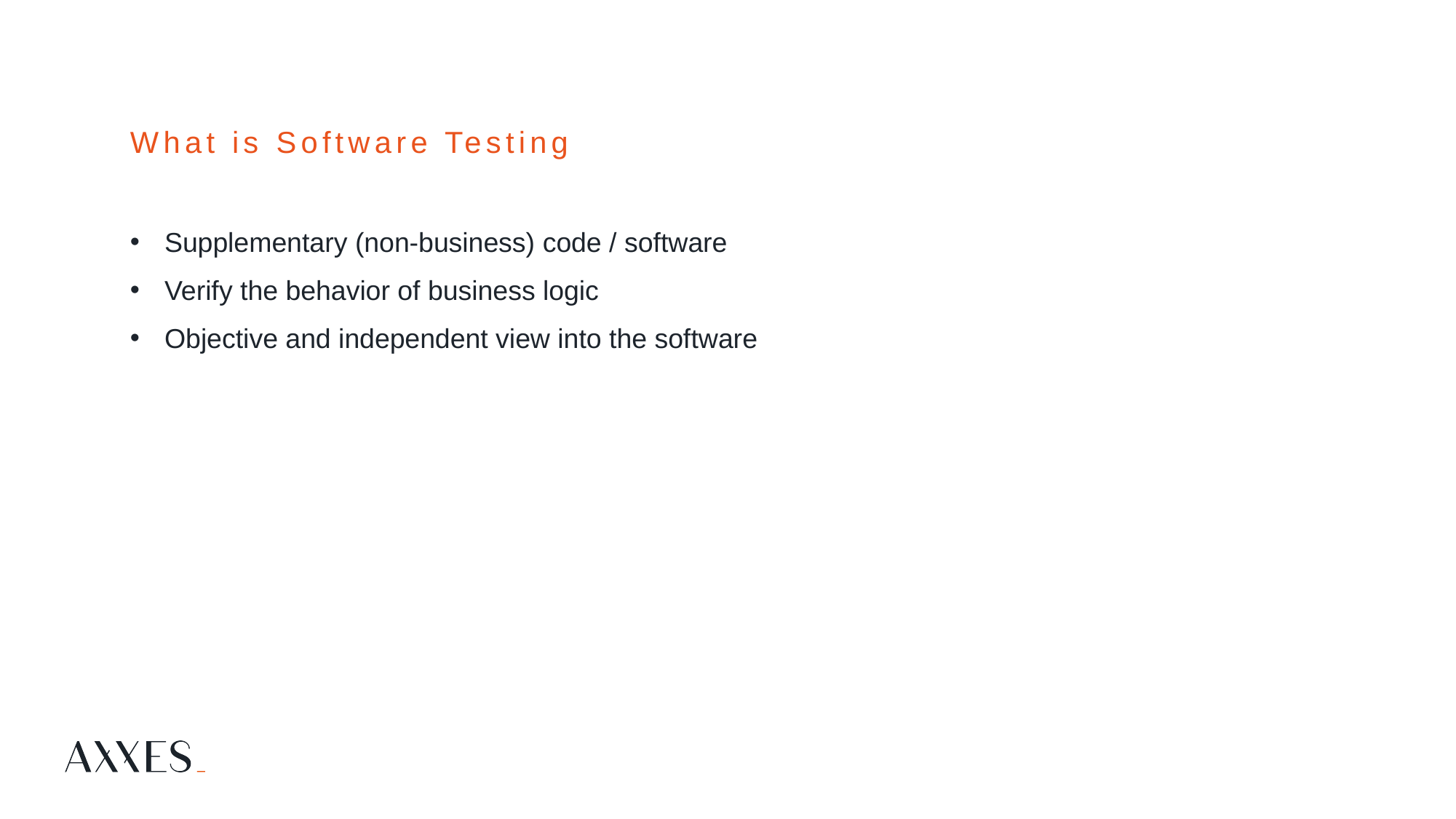

# What is Software Testing
Supplementary (non-business) code / software
Verify the behavior of business logic
Objective and independent view into the software